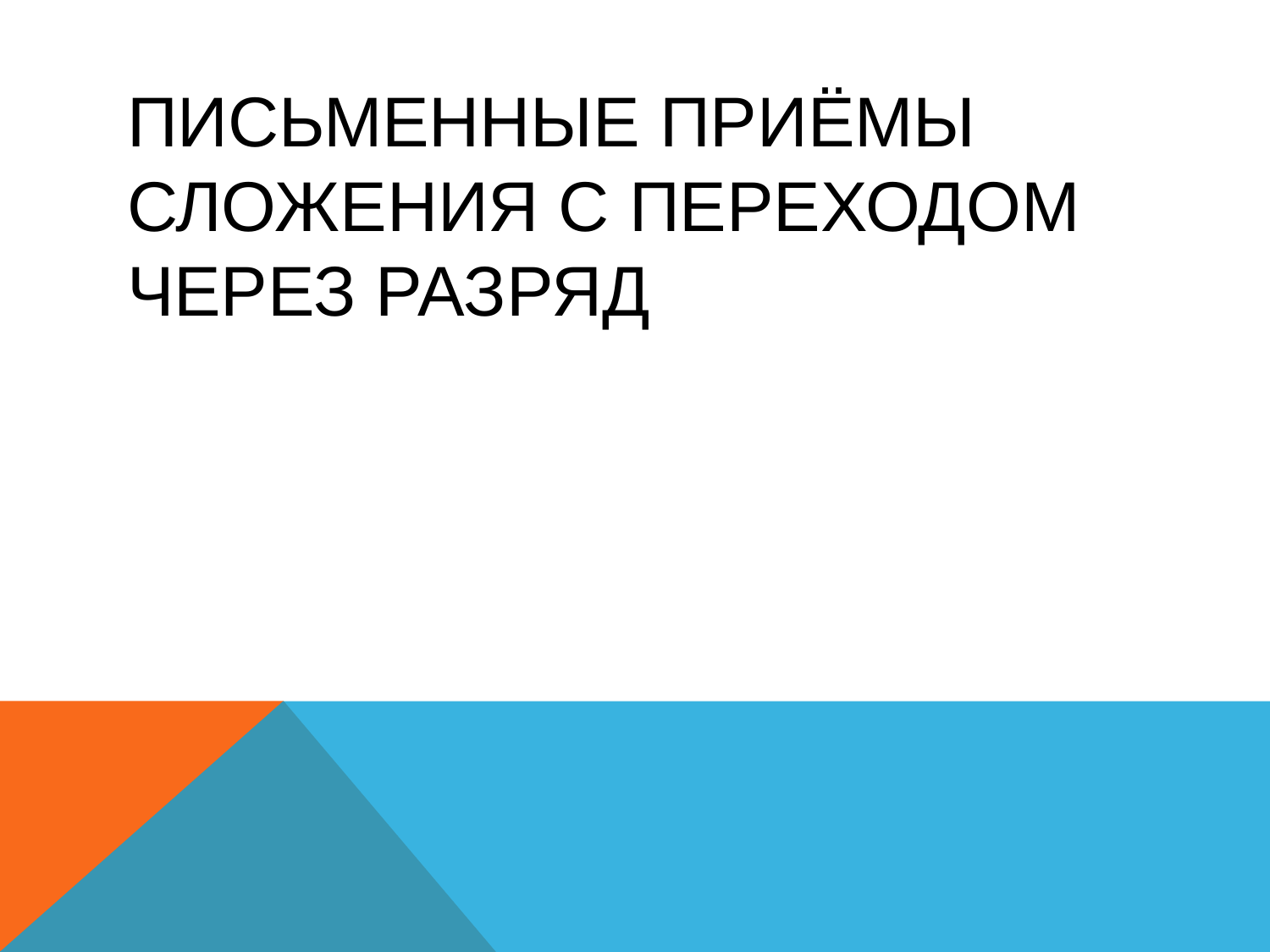

# Письменные приёмы сложения с переходом через разряд